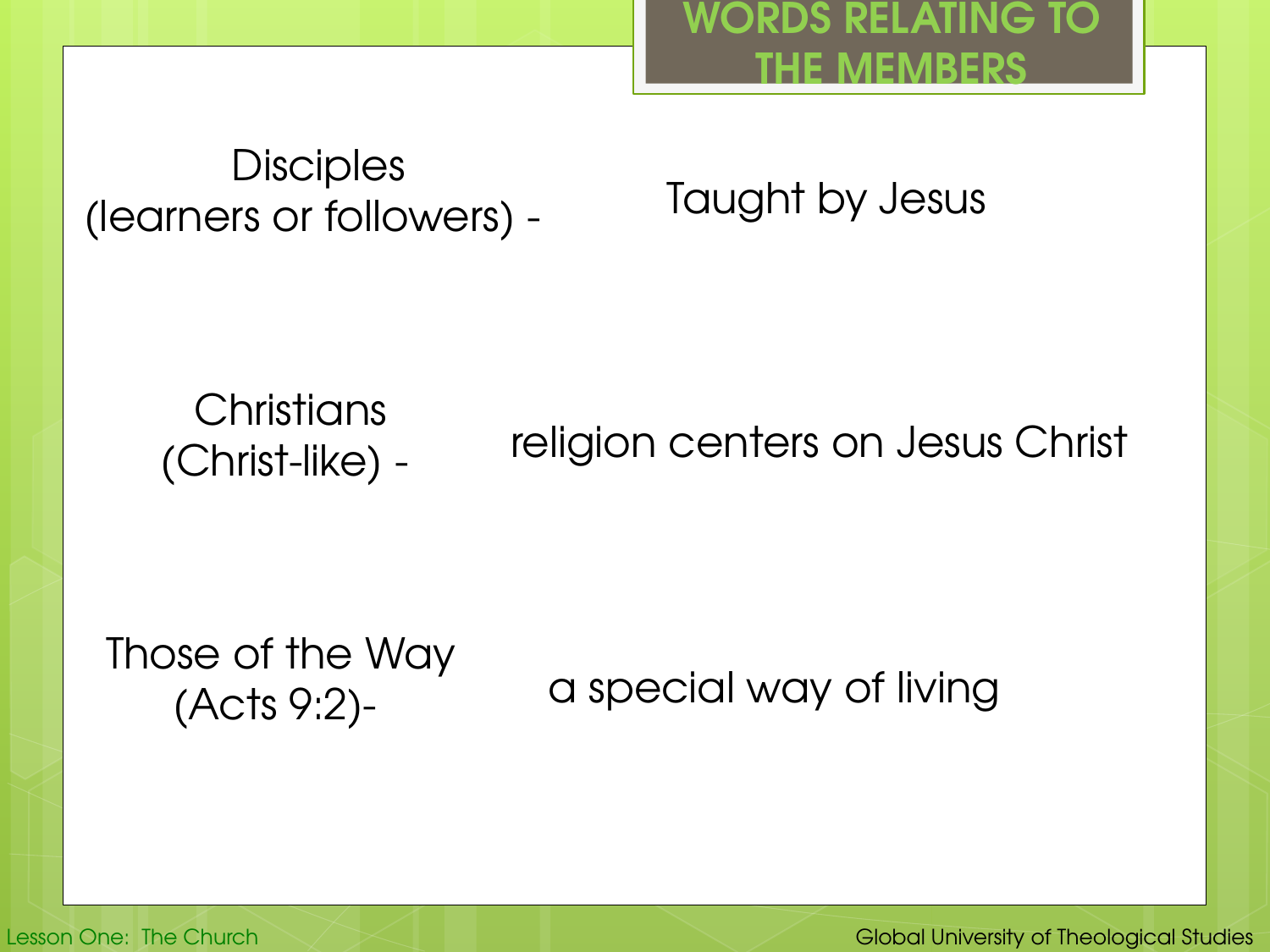

WORDS RELATING TO THE MEMBERS
Disciples
(learners or followers) -
Taught by Jesus
Christians
(Christ-like) -
religion centers on Jesus Christ
Those of the Way (Acts 9:2)-
a special way of living
 Global University of Theological Studies
Lesson One:  The Church